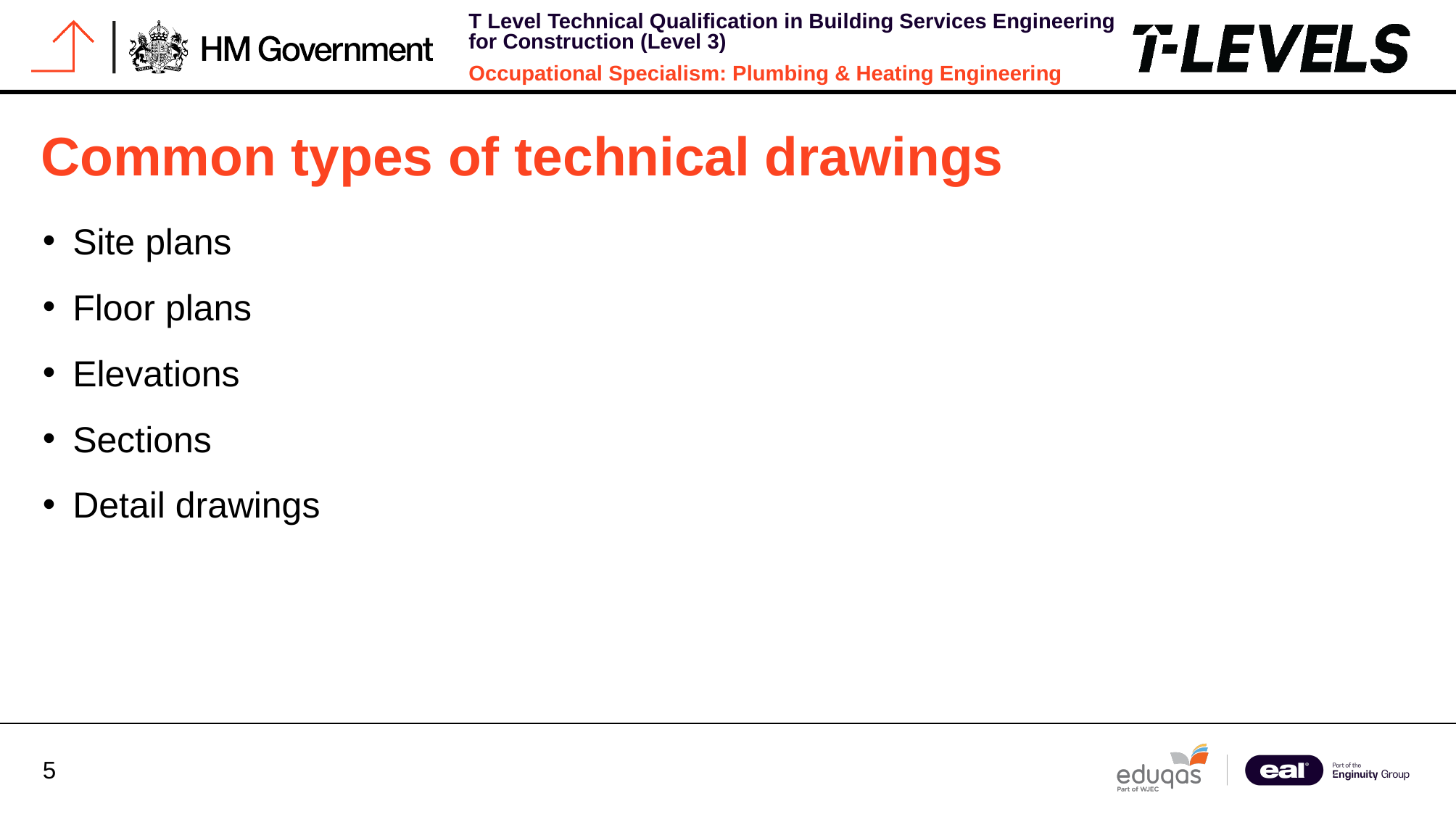

# Common types of technical drawings
Site plans
Floor plans
Elevations
Sections
Detail drawings